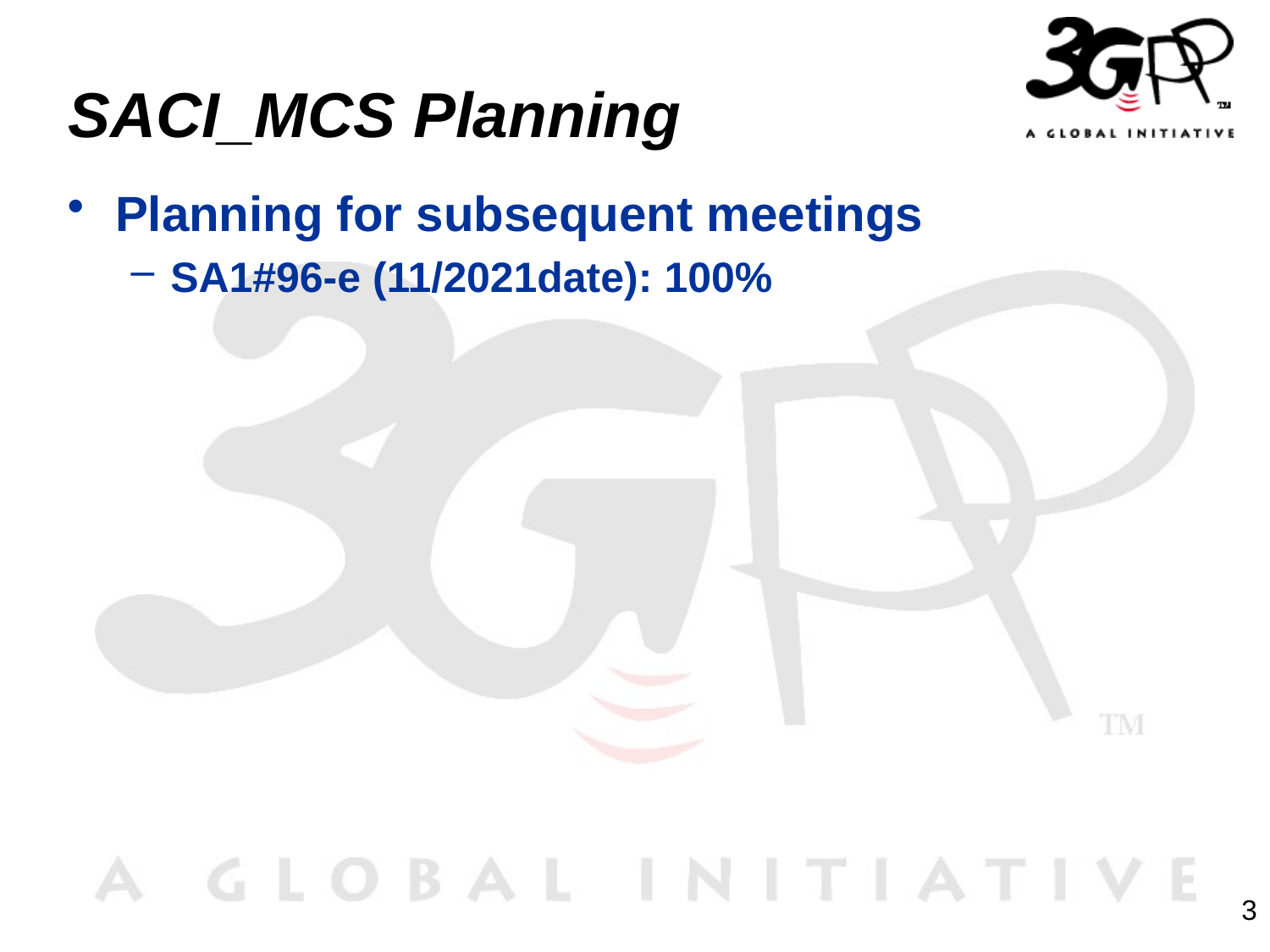

# SACI_MCS Planning
Planning for subsequent meetings
SA1#96-e (11/2021date): 100%
3